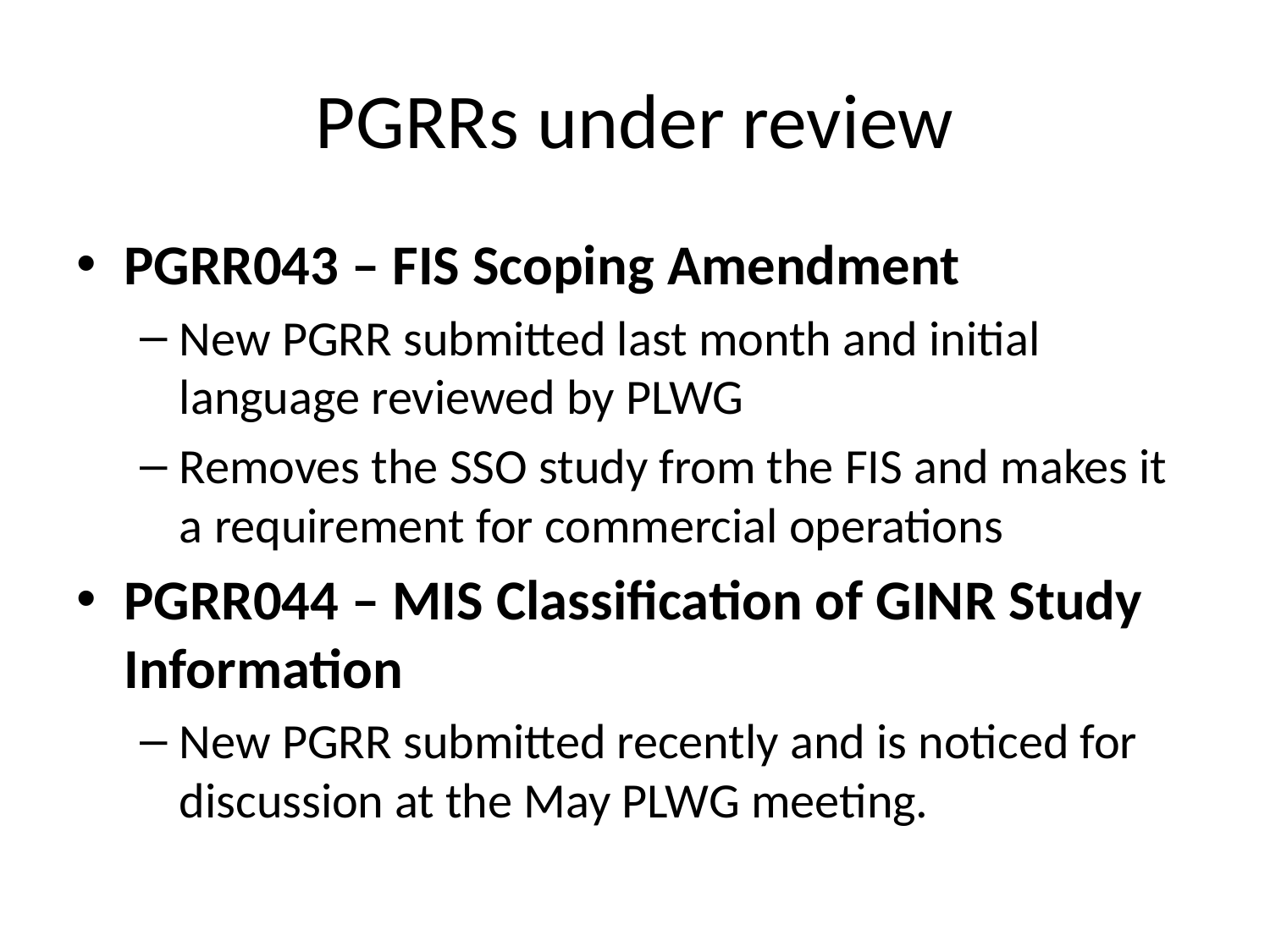

# PGRRs under review
PGRR043 – FIS Scoping Amendment
New PGRR submitted last month and initial language reviewed by PLWG
Removes the SSO study from the FIS and makes it a requirement for commercial operations
PGRR044 – MIS Classification of GINR Study Information
New PGRR submitted recently and is noticed for discussion at the May PLWG meeting.